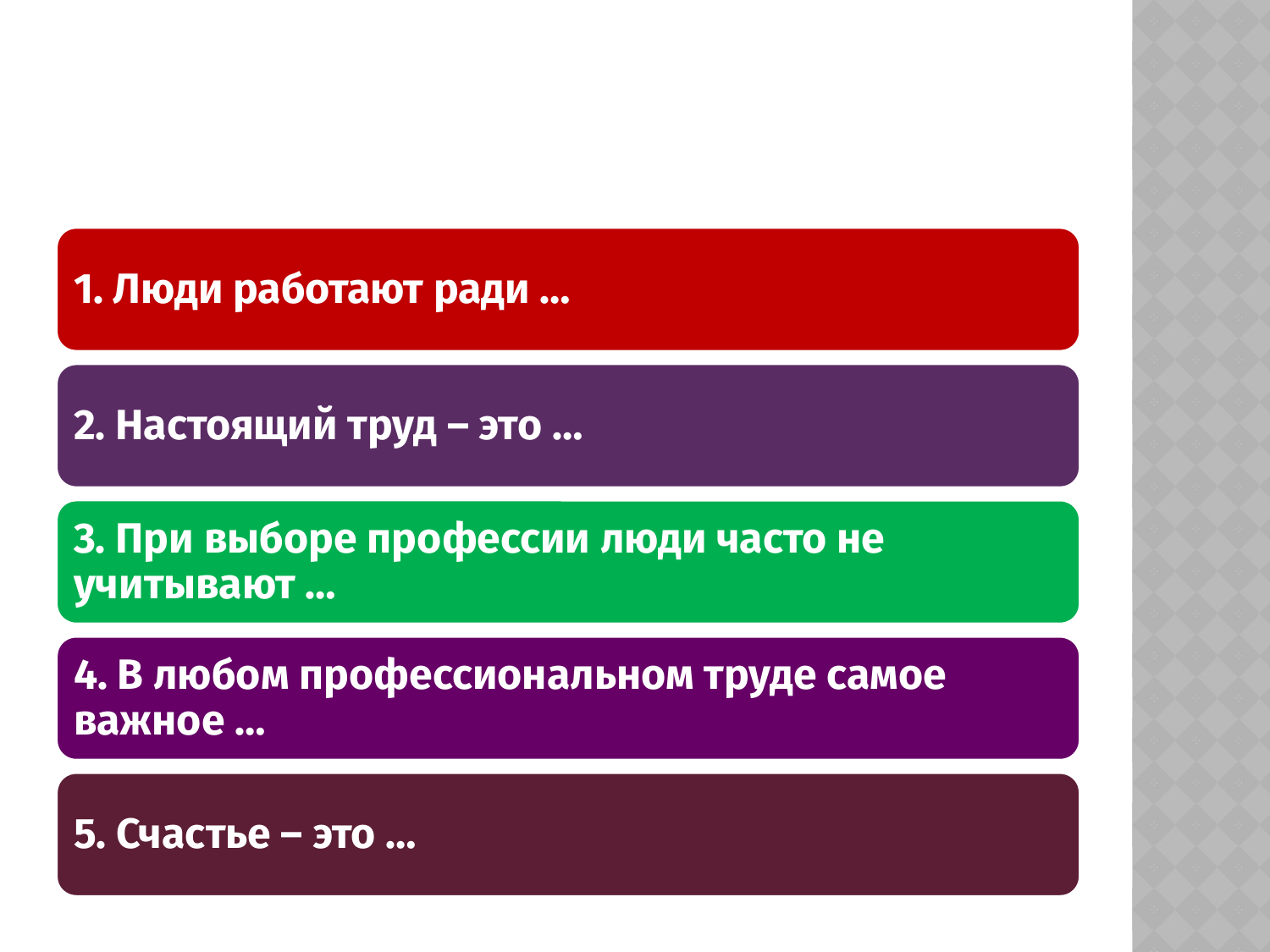

Закончить предложения
1. Люди работают ради …
2. Настоящий труд – это …
3. При выборе профессии люди часто не учитывают …
4. В любом профессиональном труде самое важное …
5. Счастье – это …